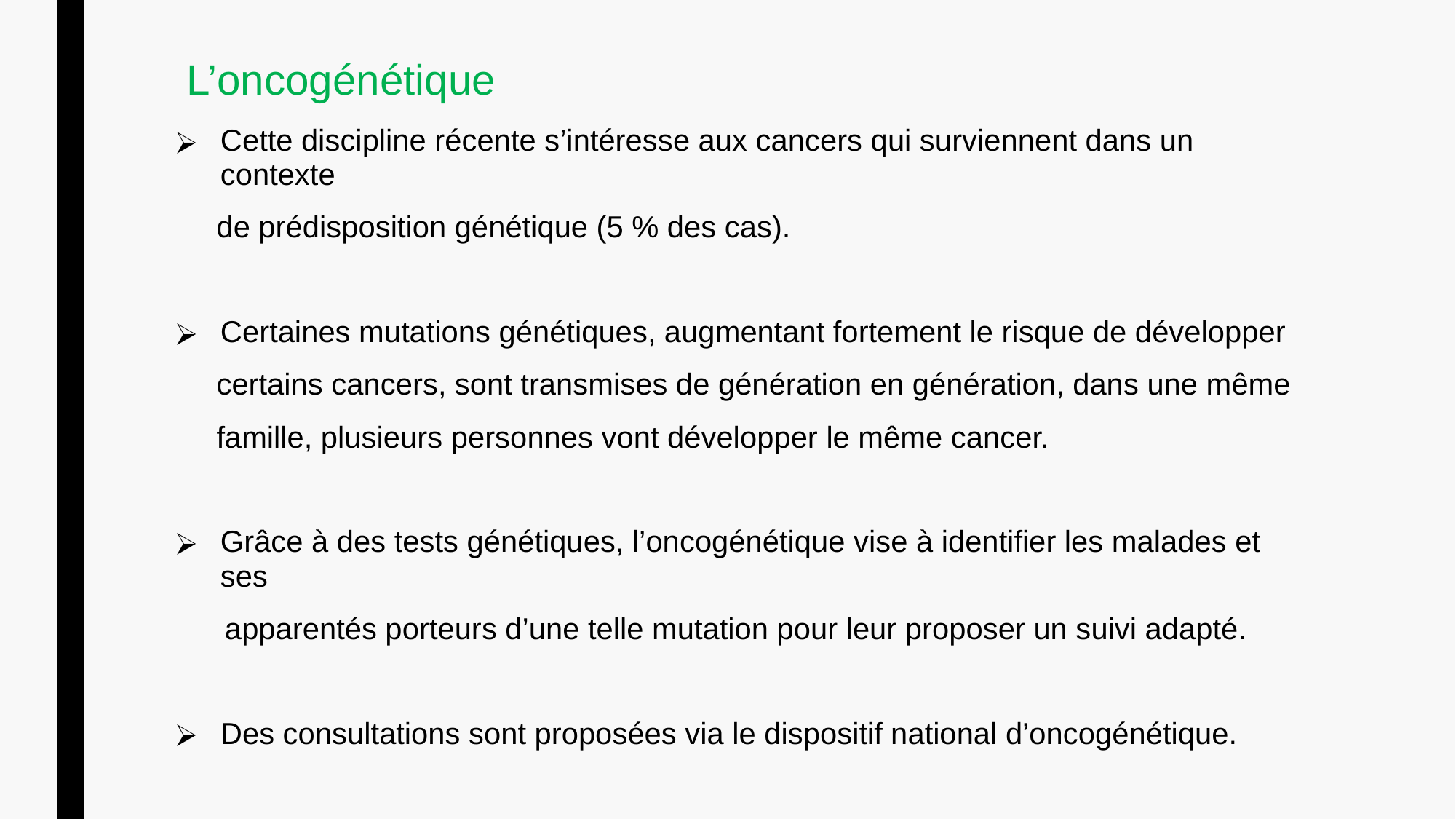

# L’oncogénétique
Cette discipline récente s’intéresse aux cancers qui surviennent dans un contexte
     de prédisposition génétique (5 % des cas).

Certaines mutations génétiques, augmentant fortement le risque de développer
     certains cancers, sont transmises de génération en génération, dans une même
     famille, plusieurs personnes vont développer le même cancer.

Grâce à des tests génétiques, l’oncogénétique vise à identifier les malades et ses
      apparentés porteurs d’une telle mutation pour leur proposer un suivi adapté.

Des consultations sont proposées via le dispositif national d’oncogénétique.